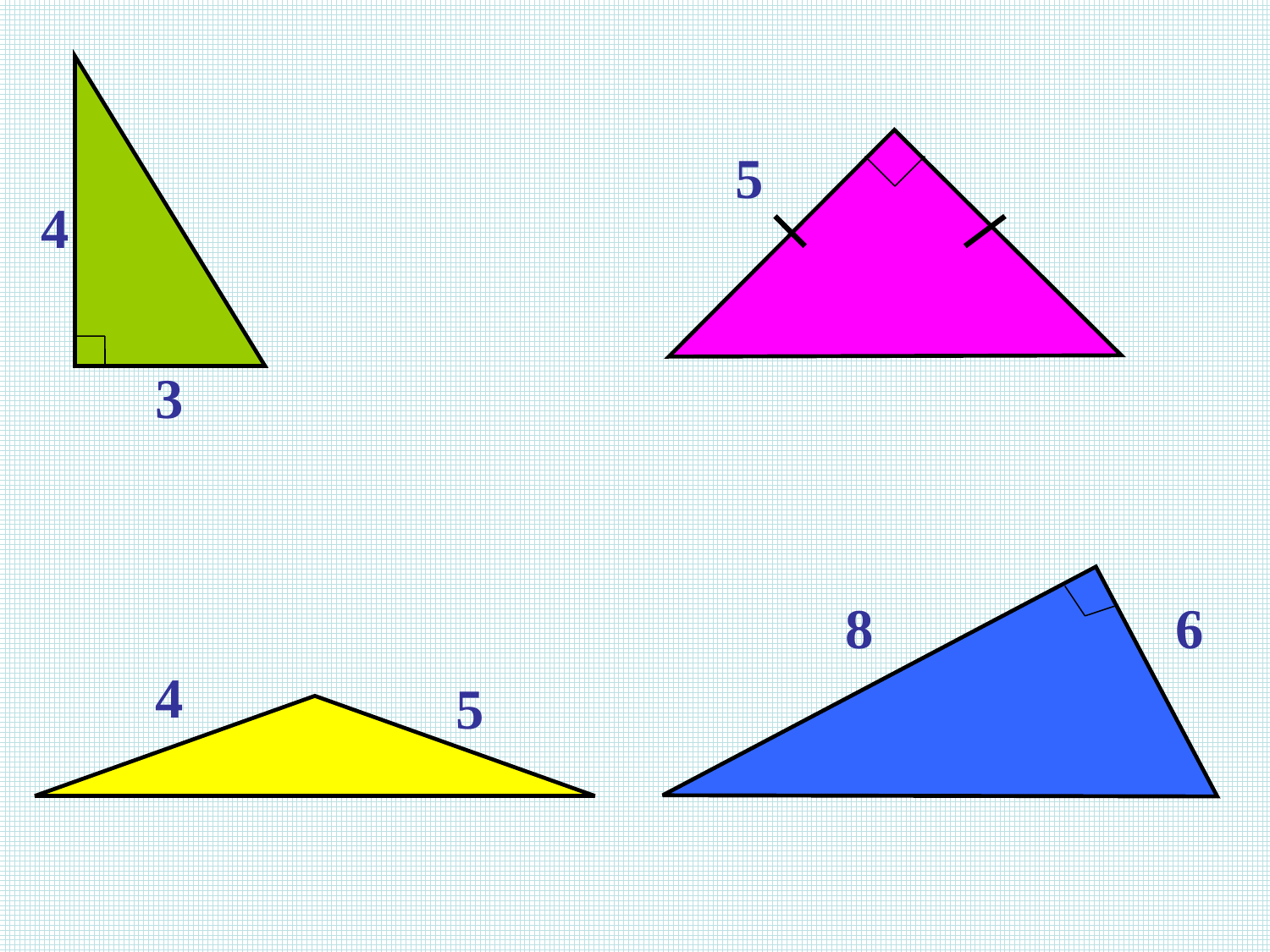

5

4

3
8

6

4
5